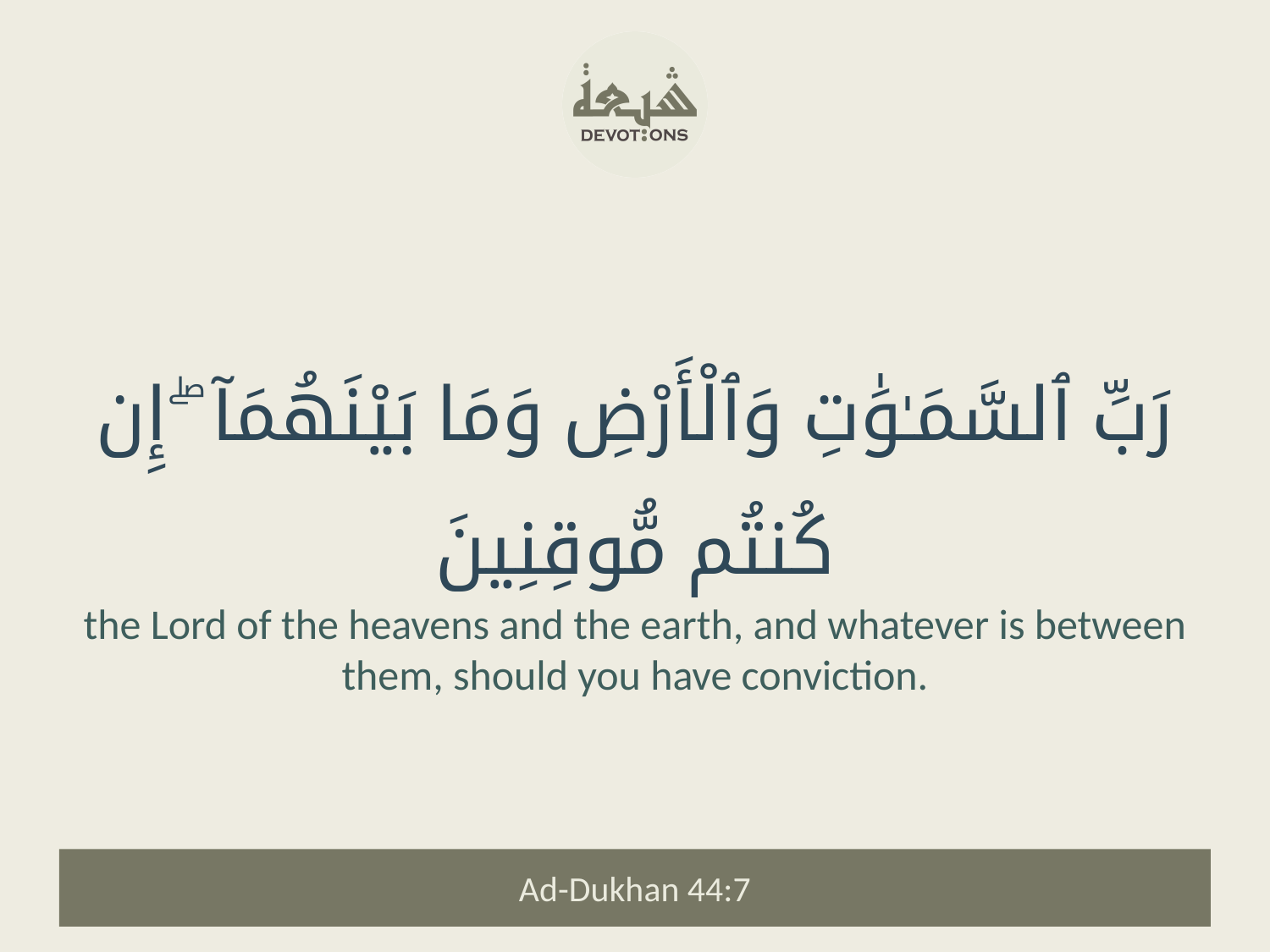

رَبِّ ٱلسَّمَـٰوَٰتِ وَٱلْأَرْضِ وَمَا بَيْنَهُمَآ ۖ إِن كُنتُم مُّوقِنِينَ
the Lord of the heavens and the earth, and whatever is between them, should you have conviction.
Ad-Dukhan 44:7